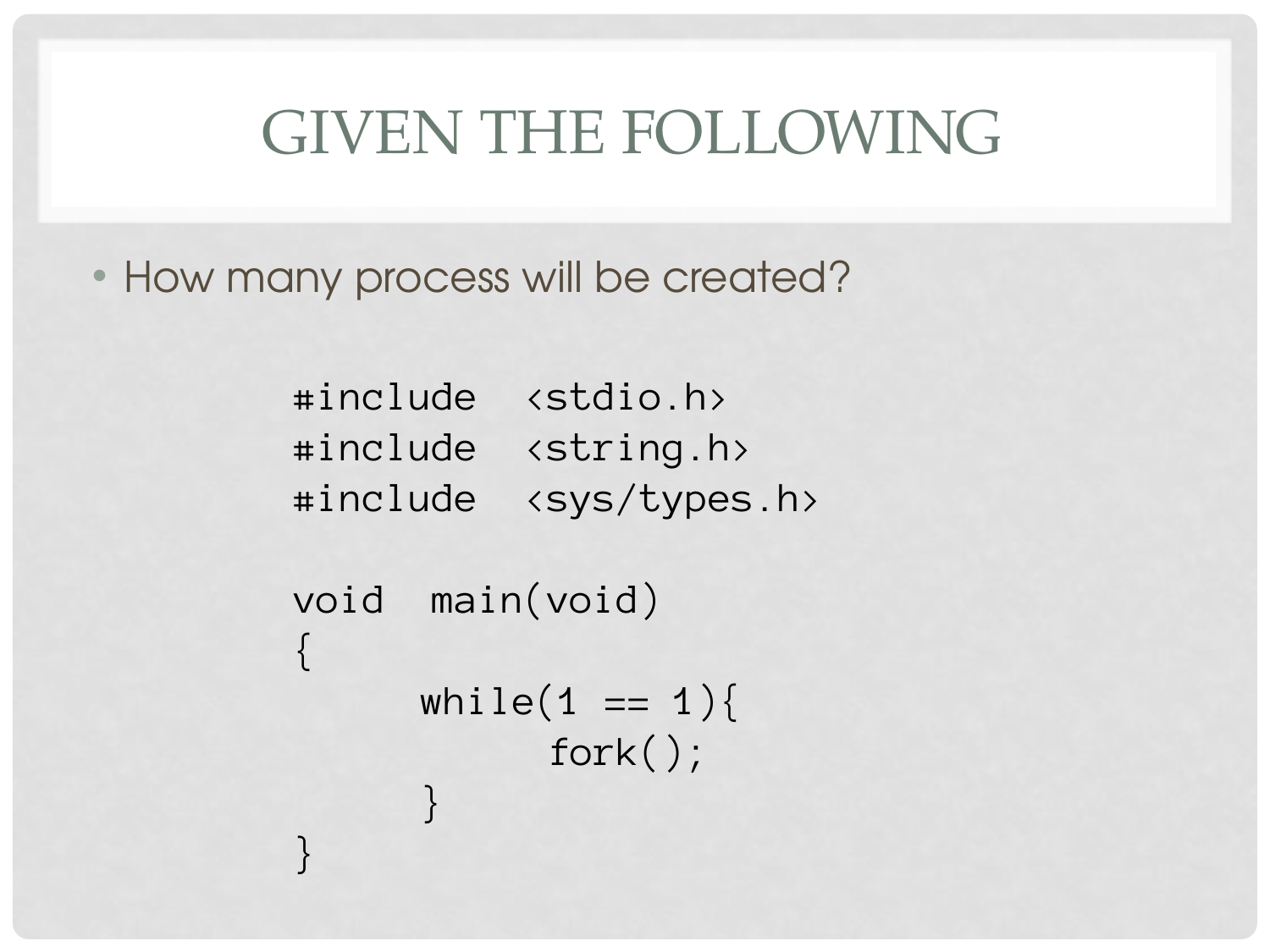

# Given the following
How many process will be created?

#include  <stdio.h>
#include  <string.h>
#include  <sys/types.h>

void  main(void)
{
	while(1 == 1){
		fork();
	}
}